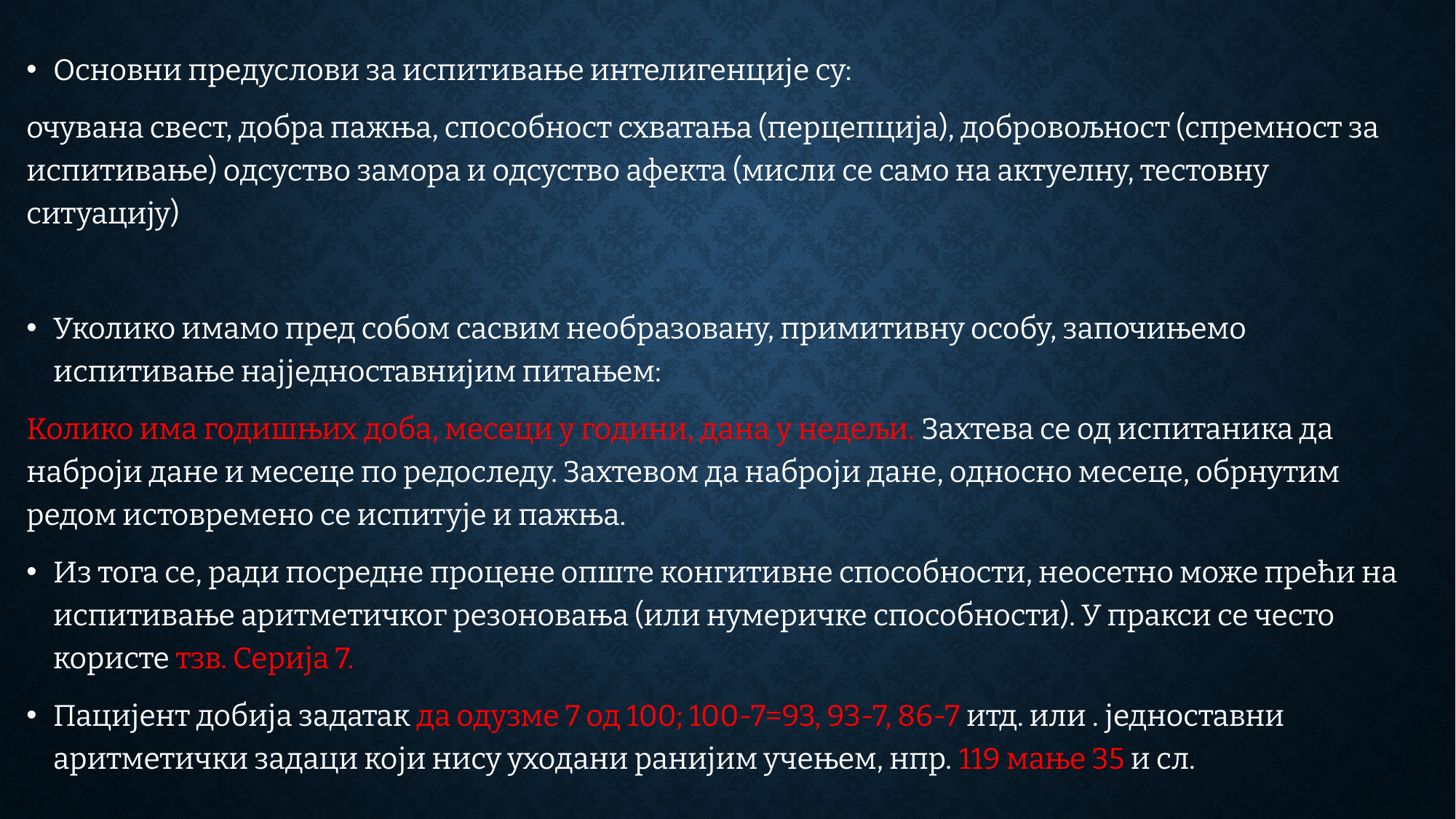

Основни предуслови за испитивање интелигенције су:
очувана свест, добра пажња, способност схватања (перцепција), добровољност (спремност за испитивање) одсуство замора и одсуство афекта (мисли се само на актуелну, тестовну ситуацију)

Уколико имамо пред собом сасвим необразовану, примитивну особу, започињемо испитивање најједноставнијим питањем:
Колико има годишњих доба, месеци у години, дана у недељи. Захтева се од испитаника да наброји дане и месеце по редоследу. Захтевом да наброји дане, односно месеце, обрнутим редом истовремено се испитује и пажња.
Из тога се, ради посредне процене опште конгитивне способности, неосетно може прећи на испитивање аритметичког резоновања (или нумеричке способности). У пракси се често користе тзв. Серија 7.
Пацијент добија задатак да одузме 7 од 100; 100-7=93, 93-7, 86-7 итд. или . једноставни аритметички задаци који нису уходани ранијим учењем, нпр. 119 мање 35 и сл.